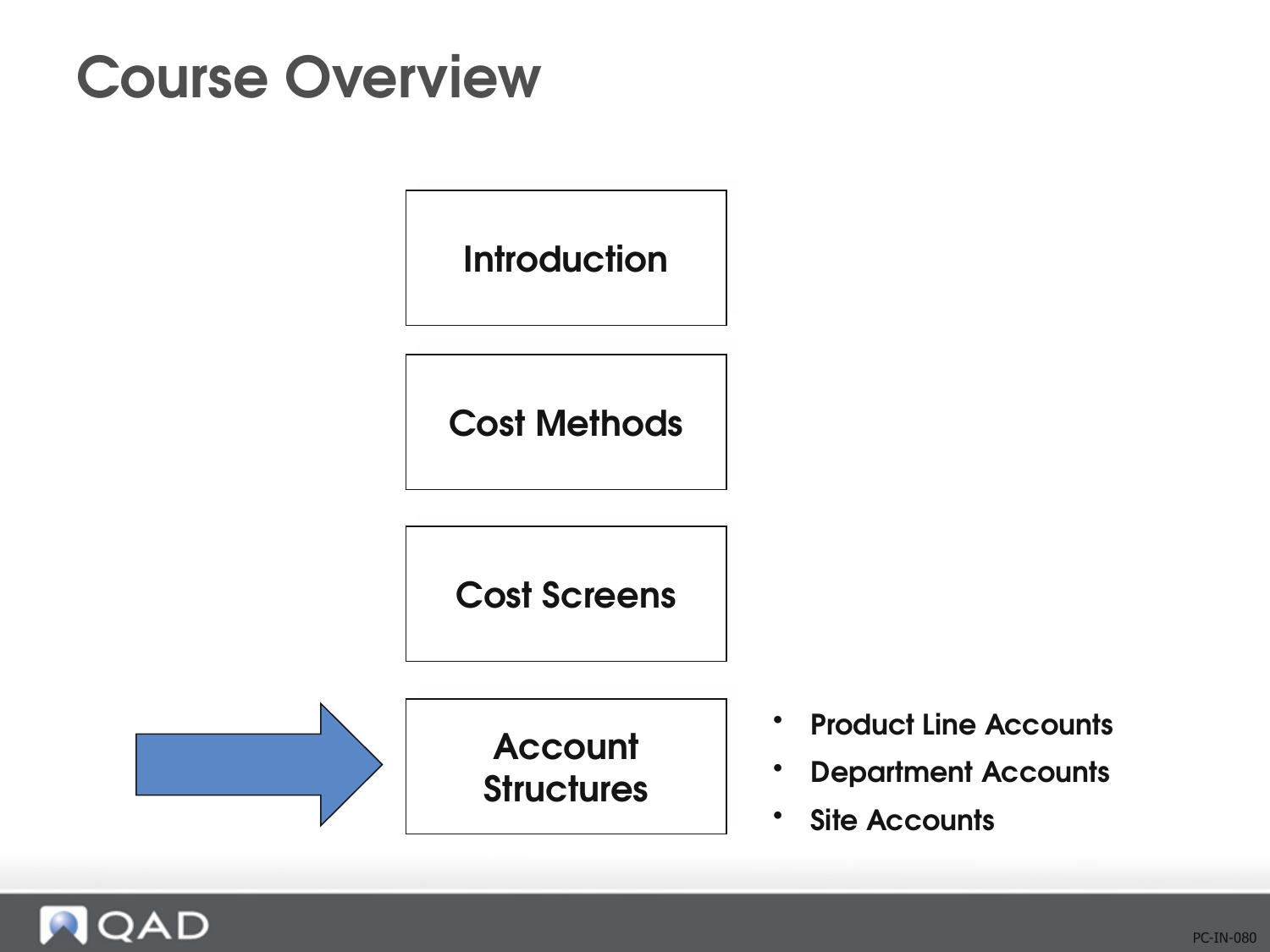

# Course Overview
Introduction
Cost Methods
Cost Screens
Account
Structures
 Product Line Accounts
 Department Accounts
 Site Accounts

PC-IN-080